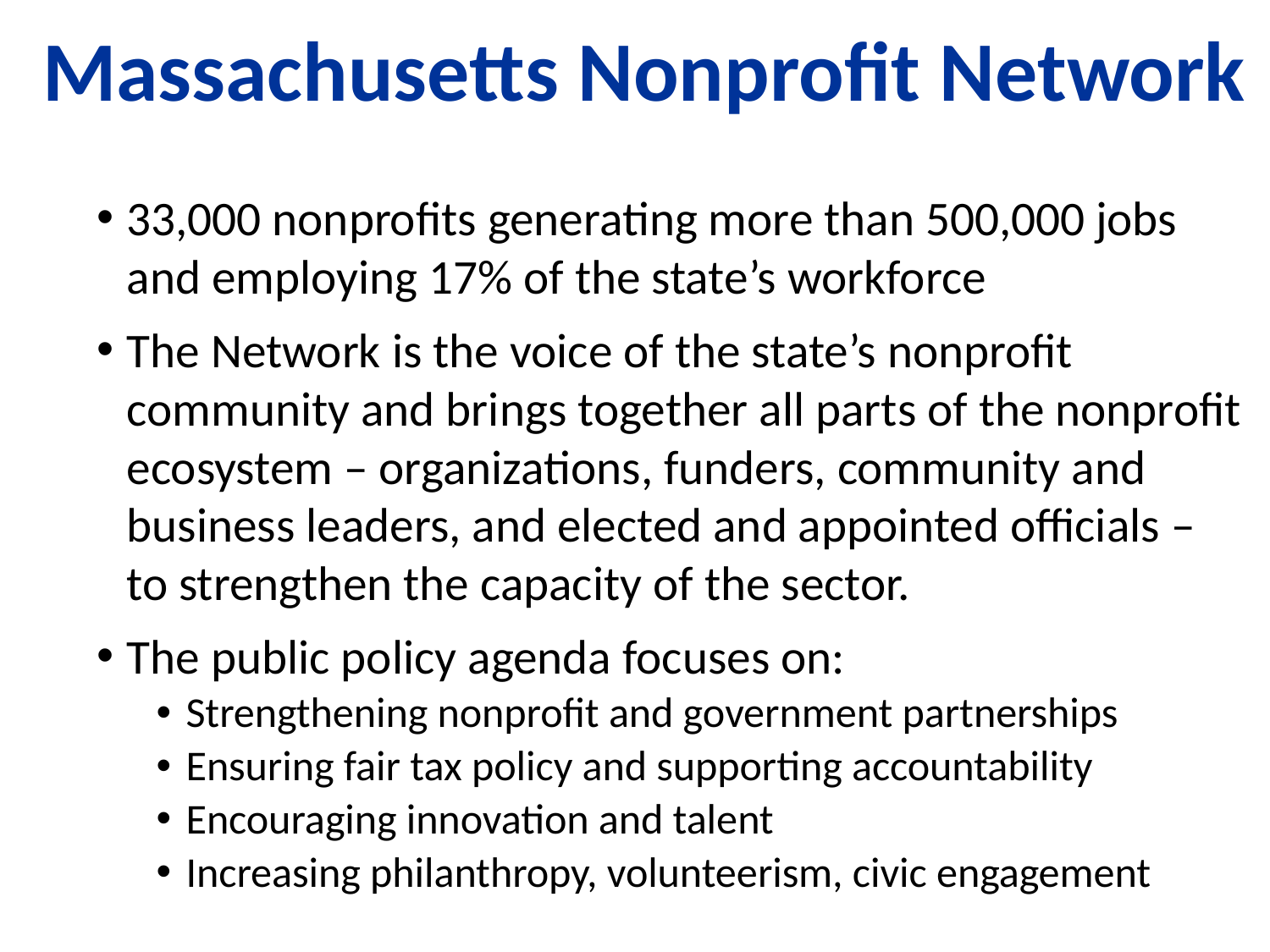

# Massachusetts Nonprofit Network
33,000 nonprofits generating more than 500,000 jobs and employing 17% of the state’s workforce
The Network is the voice of the state’s nonprofit community and brings together all parts of the nonprofit ecosystem – organizations, funders, community and business leaders, and elected and appointed officials – to strengthen the capacity of the sector.
The public policy agenda focuses on:
Strengthening nonprofit and government partnerships
Ensuring fair tax policy and supporting accountability
Encouraging innovation and talent
Increasing philanthropy, volunteerism, civic engagement